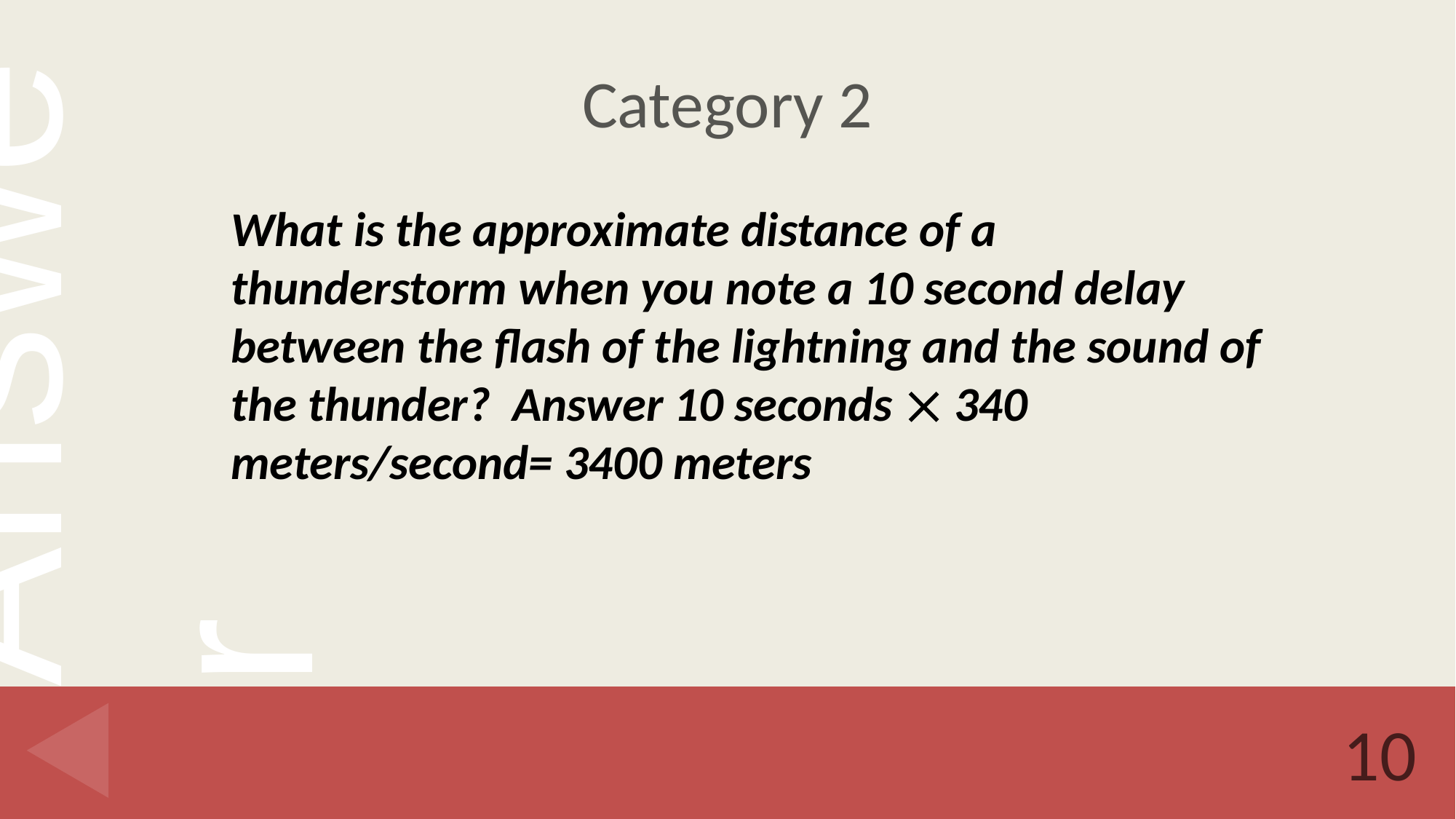

# Category 2
What is the approximate distance of a thunderstorm when you note a 10 second delay between the flash of the lightning and the sound of the thunder?  Answer 10 seconds × 340 meters/second= 3400 meters
10